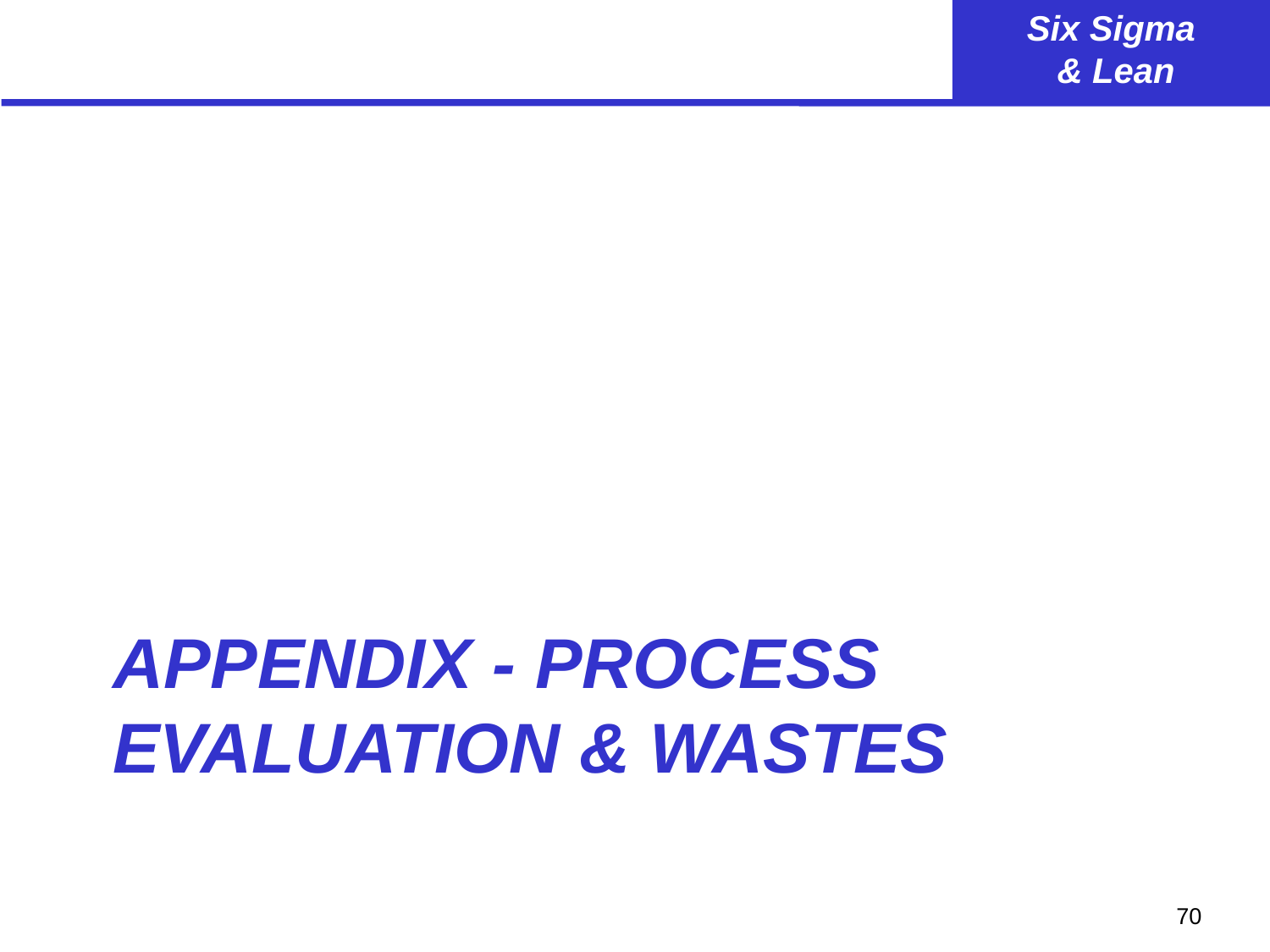

# Appendix - Process Evaluation & Wastes